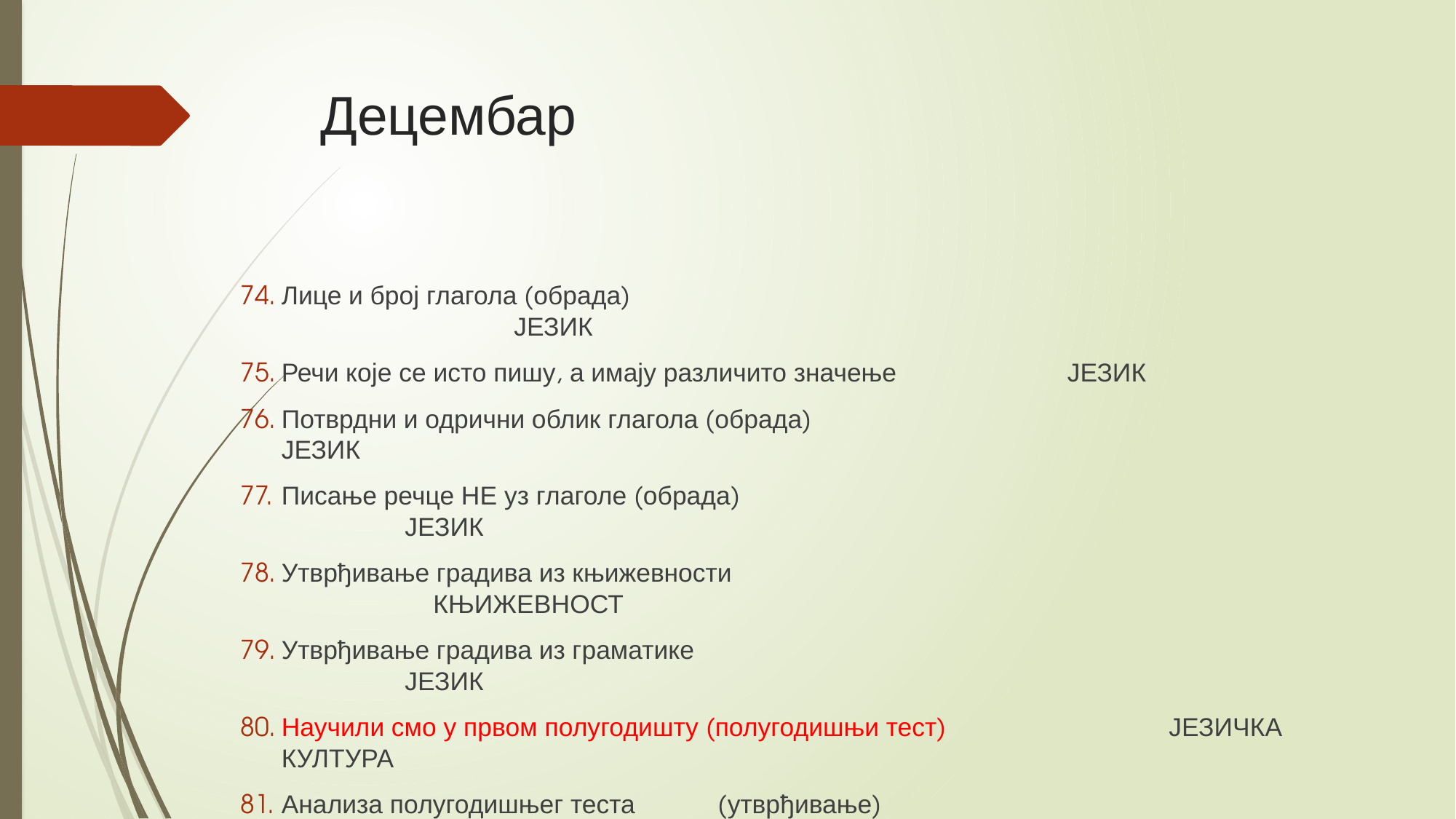

# Децембар

Лице и број глагола (обрада) 								  ЈЕЗИК
Речи које се исто пишу, а имају различито значење                        ЈЕЗИК
Потврдни и одрични облик глагола (обрада) 					  ЈЕЗИК
Писање речце НЕ уз глаголе (обрада) 						  ЈЕЗИК
Утврђивање градива из књижевности 						      КЊИЖЕВНОСТ
Утврђивање градива из граматике 							  ЈЕЗИК
Научили смо у првом полугодишту (полугодишњи тест)		  ЈЕЗИЧКА КУЛТУРА
Анализа полугодишњег теста	(утврђивање)				      ЈЕЗИЧКА КУЛТУРА